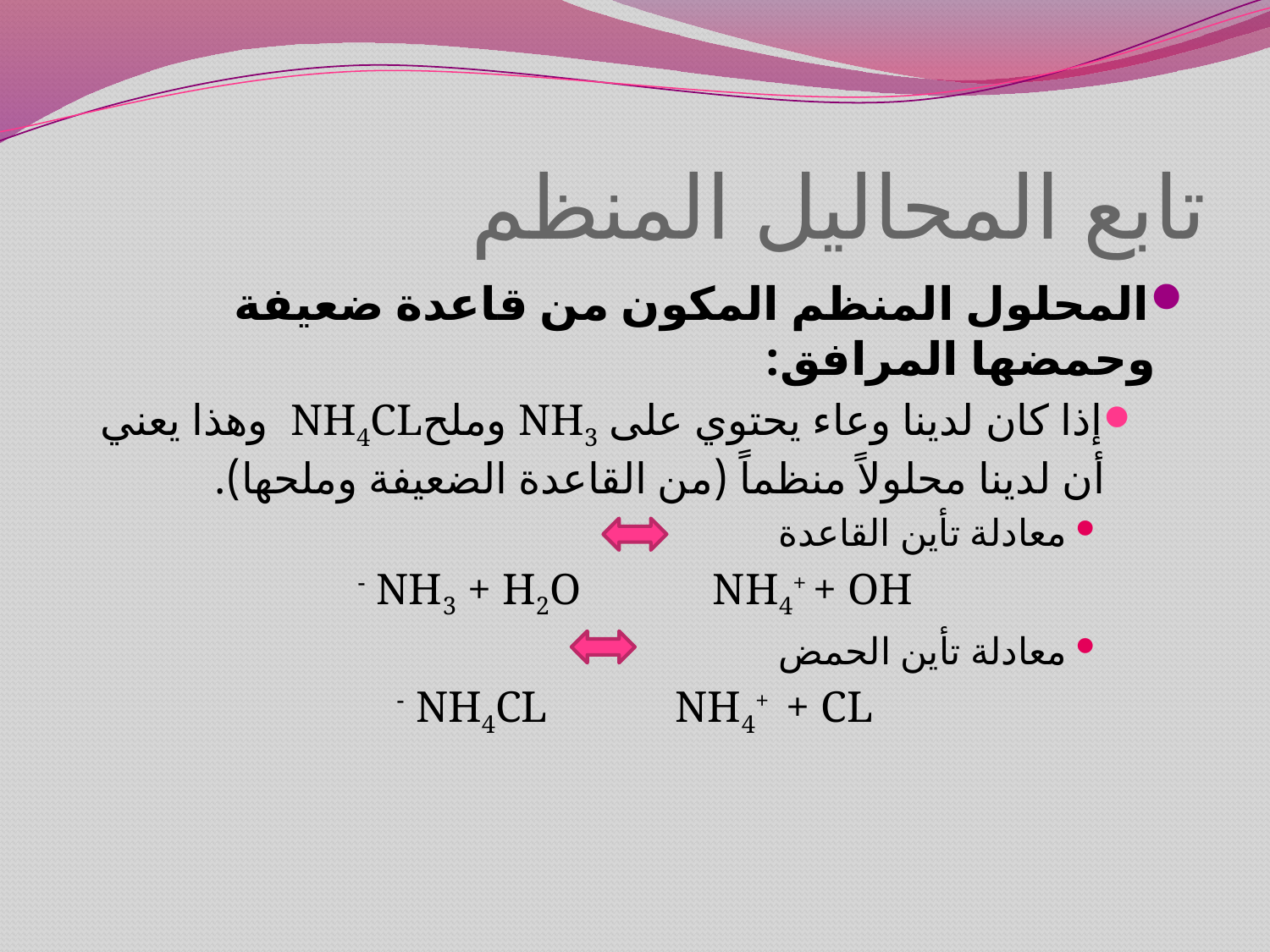

# تابع المحاليل المنظم
المحلول المنظم المكون من قاعدة ضعيفة وحمضها المرافق:
إذا كان لدينا وعاء يحتوي على NH3 وملحNH4CL  وهذا يعني أن لدينا محلولاً منظماً (من القاعدة الضعيفة وملحها).
معادلة تأين القاعدة
NH3 + H2O            NH4+ + OH -
معادلة تأين الحمض
NH4CL            NH4+  + CL -